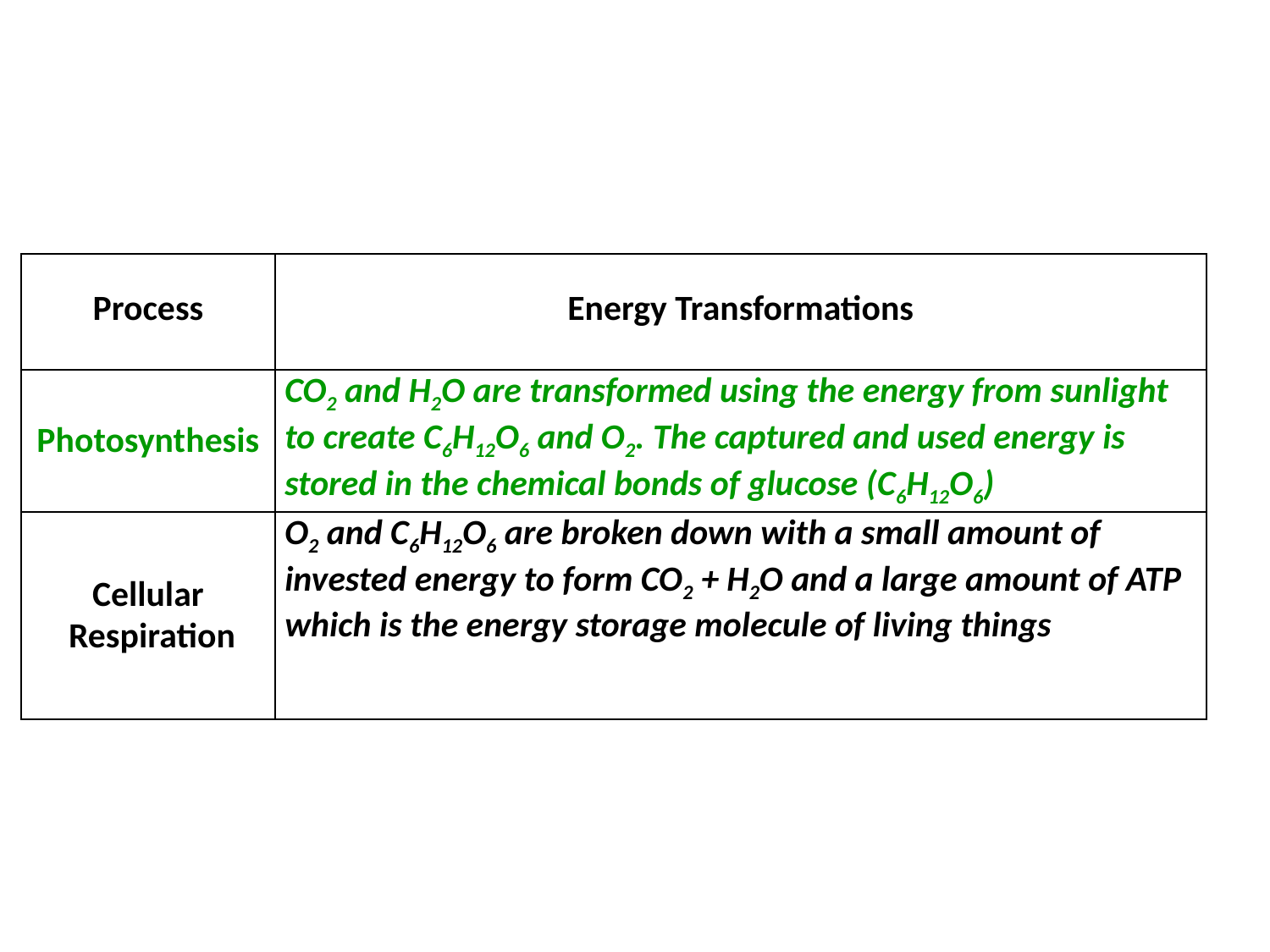

#
| Process | Energy Transformations |
| --- | --- |
| Photosynthesis | CO2 and H2O are transformed using the energy from sunlight to create C6H12O6 and O2. The captured and used energy is stored in the chemical bonds of glucose (C6H12O6) |
| Cellular Respiration | O2 and C6H12O6 are broken down with a small amount of invested energy to form CO2 + H2O and a large amount of ATP which is the energy storage molecule of living things |